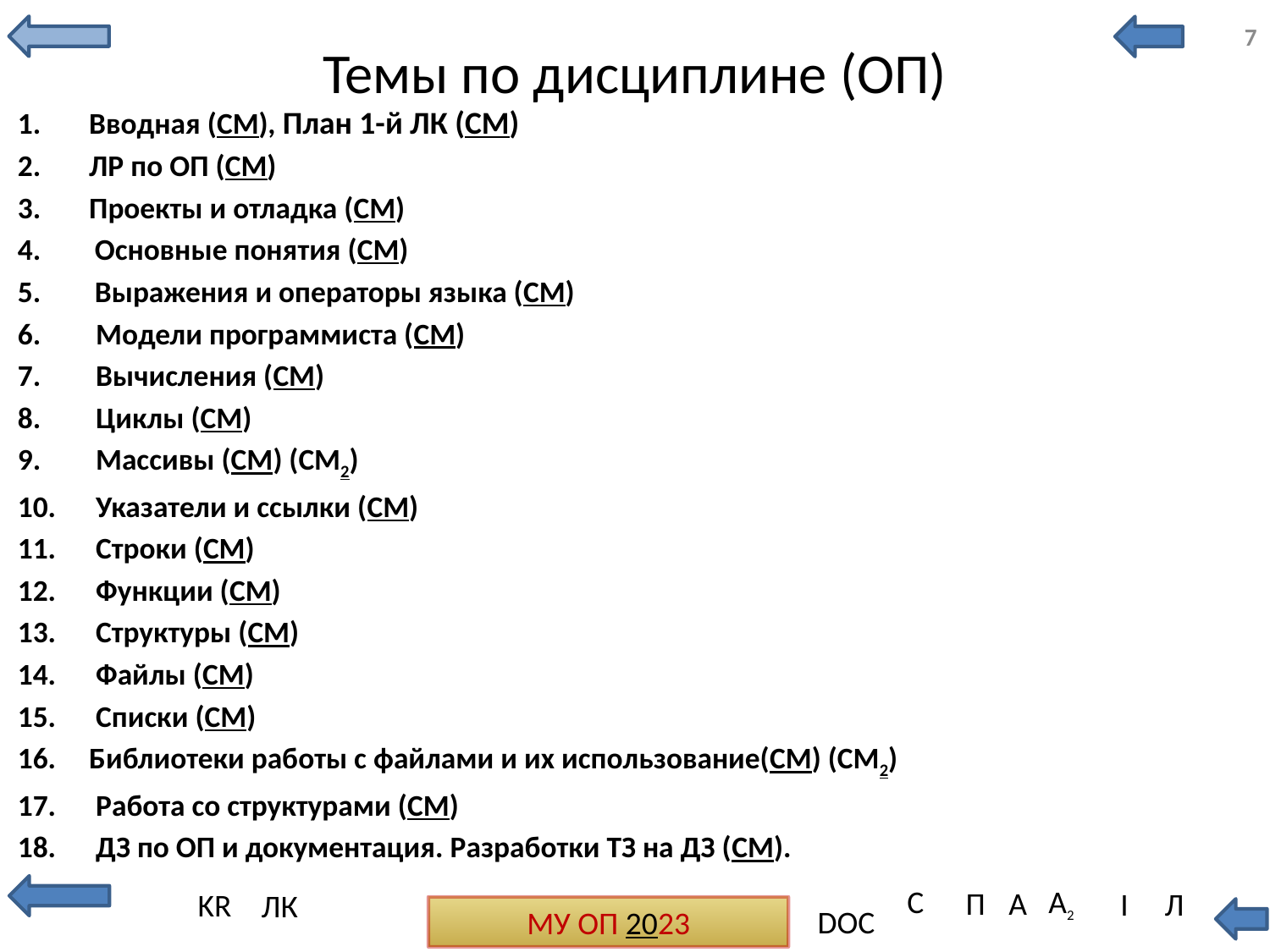

7
# Темы по дисциплине (ОП)
Вводная (СМ), План 1-й ЛК (СМ)
ЛР по ОП (СМ)
Проекты и отладка (СМ)
  Основные понятия (СМ)
  Выражения и операторы языка (СМ)
 Модели программиста (СМ)
 Вычисления (СМ)
 Циклы (СМ)
 Массивы (СМ) (СМ2)
 Указатели и ссылки (СМ)
 Строки (СМ)
 Функции (СМ)
 Структуры (СМ)
 Файлы (СМ)
 Списки (СМ)
Библиотеки работы с файлами и их использование(СМ) (СМ2)
 Работа со структурами (СМ)
 ДЗ по ОП и документация. Разработки ТЗ на ДЗ (СМ).